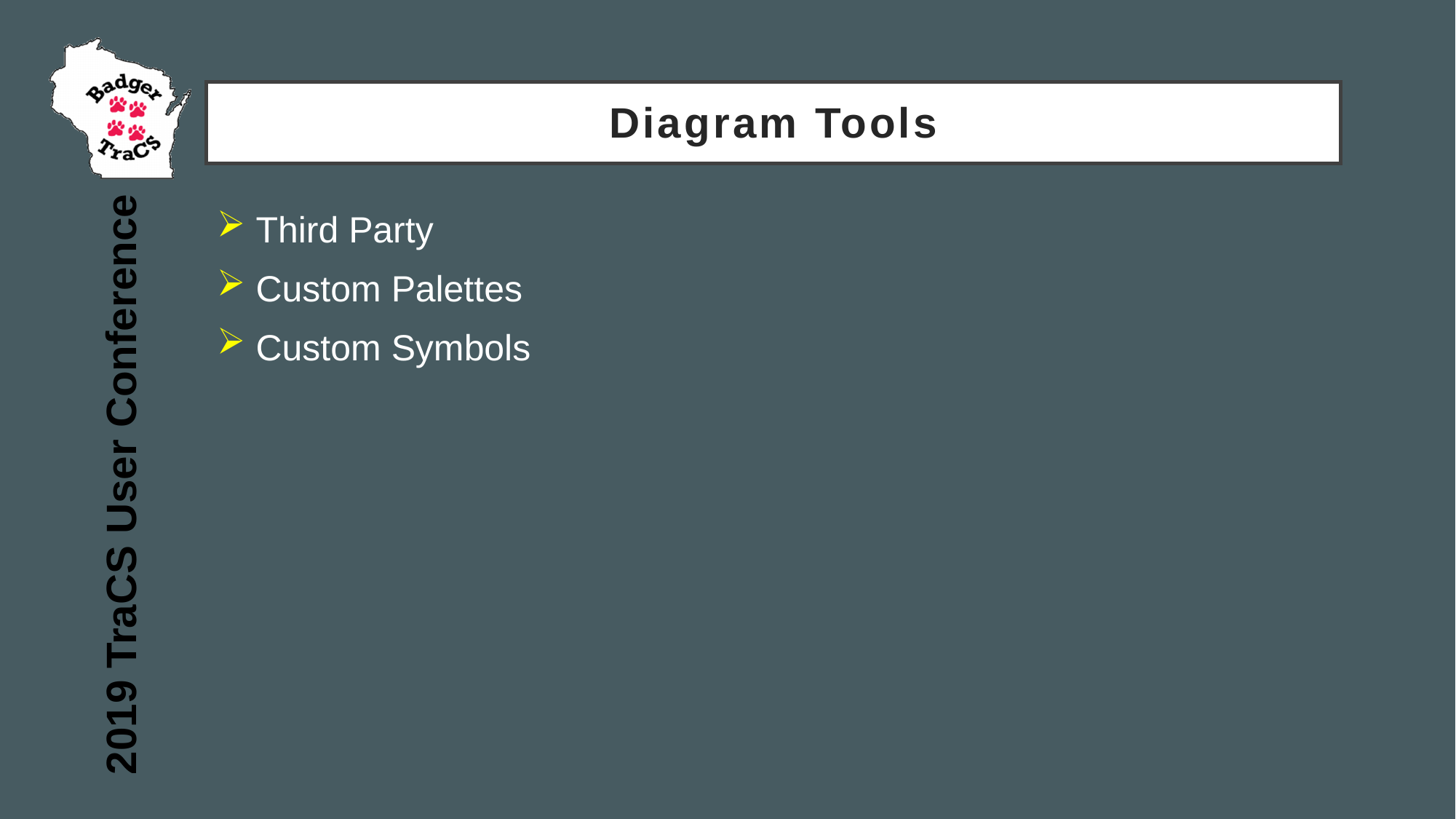

# Diagram Tools
 Third Party
 Custom Palettes
 Custom Symbols